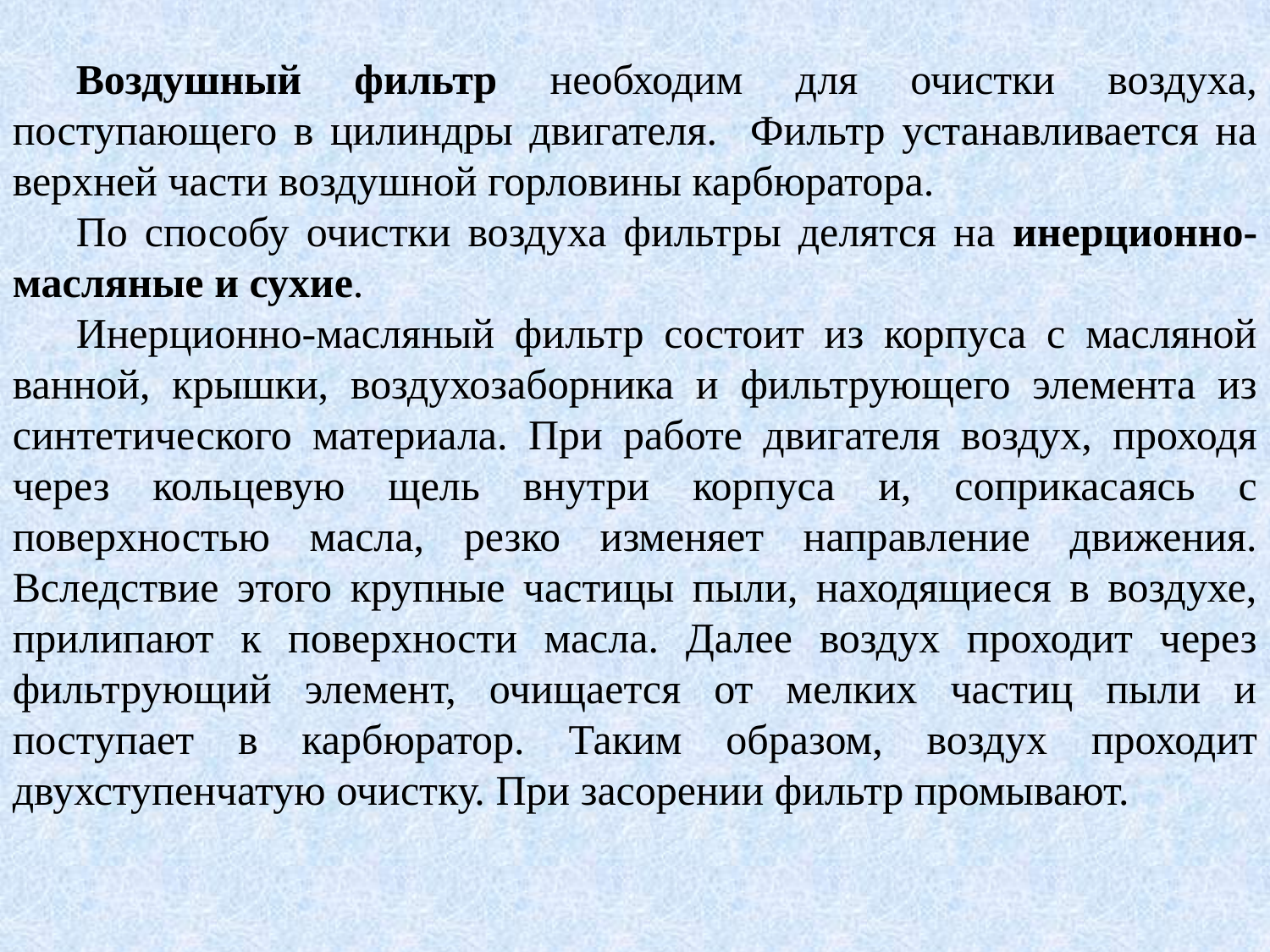

Воздушный фильтр необходим для очистки воздуха, поступающего в цилиндры двигателя.  Фильтр устанавливается на верхней части воздушной горловины карбюратора.
По способу очистки воздуха фильтры делятся на инерционно-масляные и сухие.
Инерционно-масляный фильтр состоит из корпуса с масляной ванной, крышки, воздухозаборника и фильтрующего элемента из синтетического материала. При работе двигателя воздух, проходя через кольцевую щель внутри корпуса и, соприкасаясь с поверхностью масла, резко изменяет направление движения. Вследствие этого крупные частицы пыли, находящиеся в воздухе, прилипают к поверхности масла. Далее воздух проходит через фильтрующий элемент, очищается от мелких частиц пыли и поступает в карбюратор. Таким образом, воздух проходит двухступенчатую очистку. При засорении фильтр промывают.